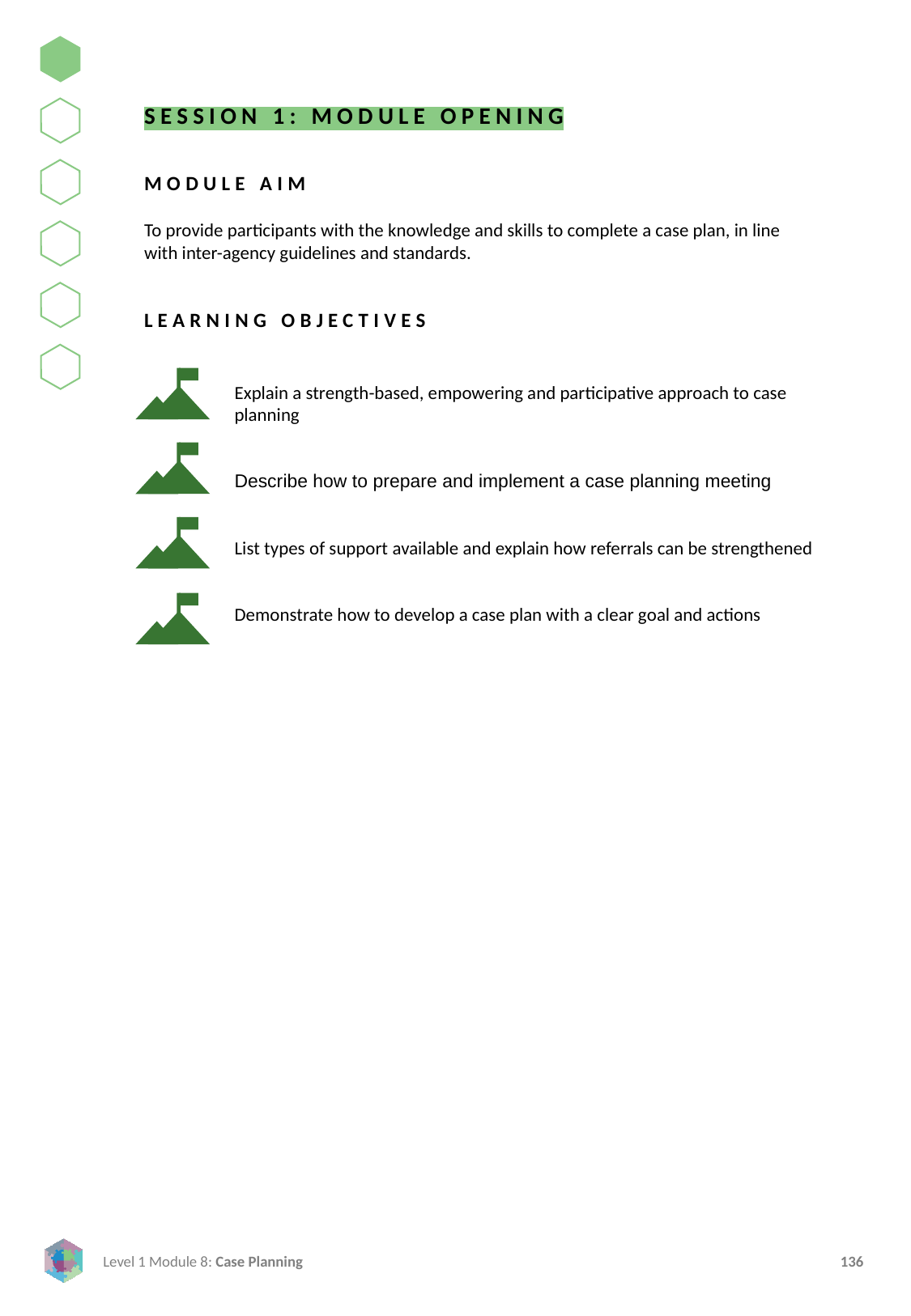

SESSION 1: MODULE OPENING

MODULE AIM
To provide participants with the knowledge and skills to complete a case plan, in line with inter-agency guidelines and standards.

LEARNING OBJECTIVES

Explain a strength-based, empowering and participative approach to case planning

Describe how to prepare and implement a case planning meeting

List types of support available and explain how referrals can be strengthened

Demonstrate how to develop a case plan with a clear goal and actions